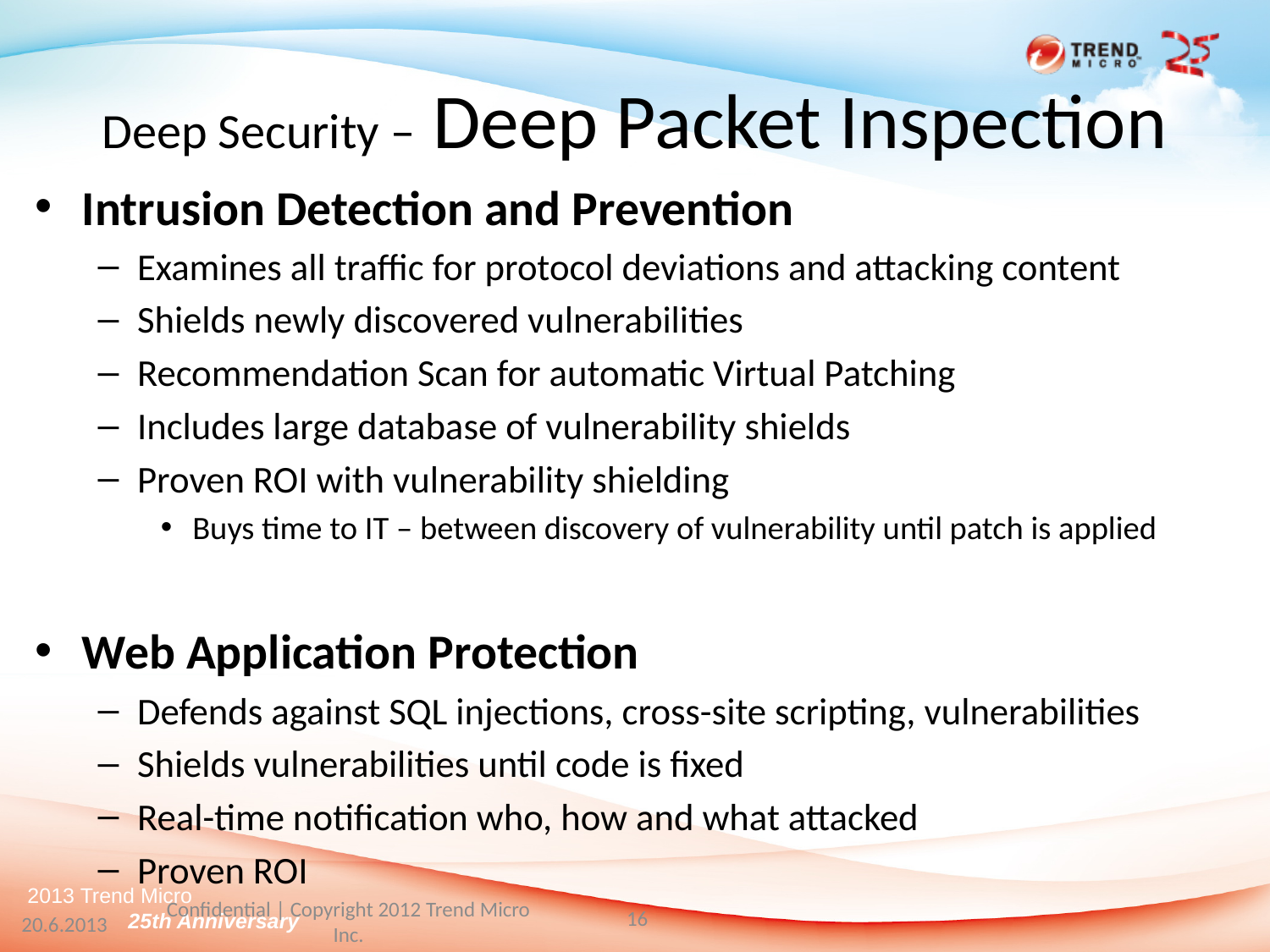

# Deep Security – Deep Packet Inspection
Intrusion Detection and Prevention
Examines all traffic for protocol deviations and attacking content
Shields newly discovered vulnerabilities
Recommendation Scan for automatic Virtual Patching
Includes large database of vulnerability shields
Proven ROI with vulnerability shielding
Buys time to IT – between discovery of vulnerability until patch is applied

Web Application Protection
Defends against SQL injections, cross-site scripting, vulnerabilities
Shields vulnerabilities until code is fixed
Real-time notification who, how and what attacked
Proven ROI

16
20.6.2013
Confidential | Copyright 2012 Trend Micro Inc.